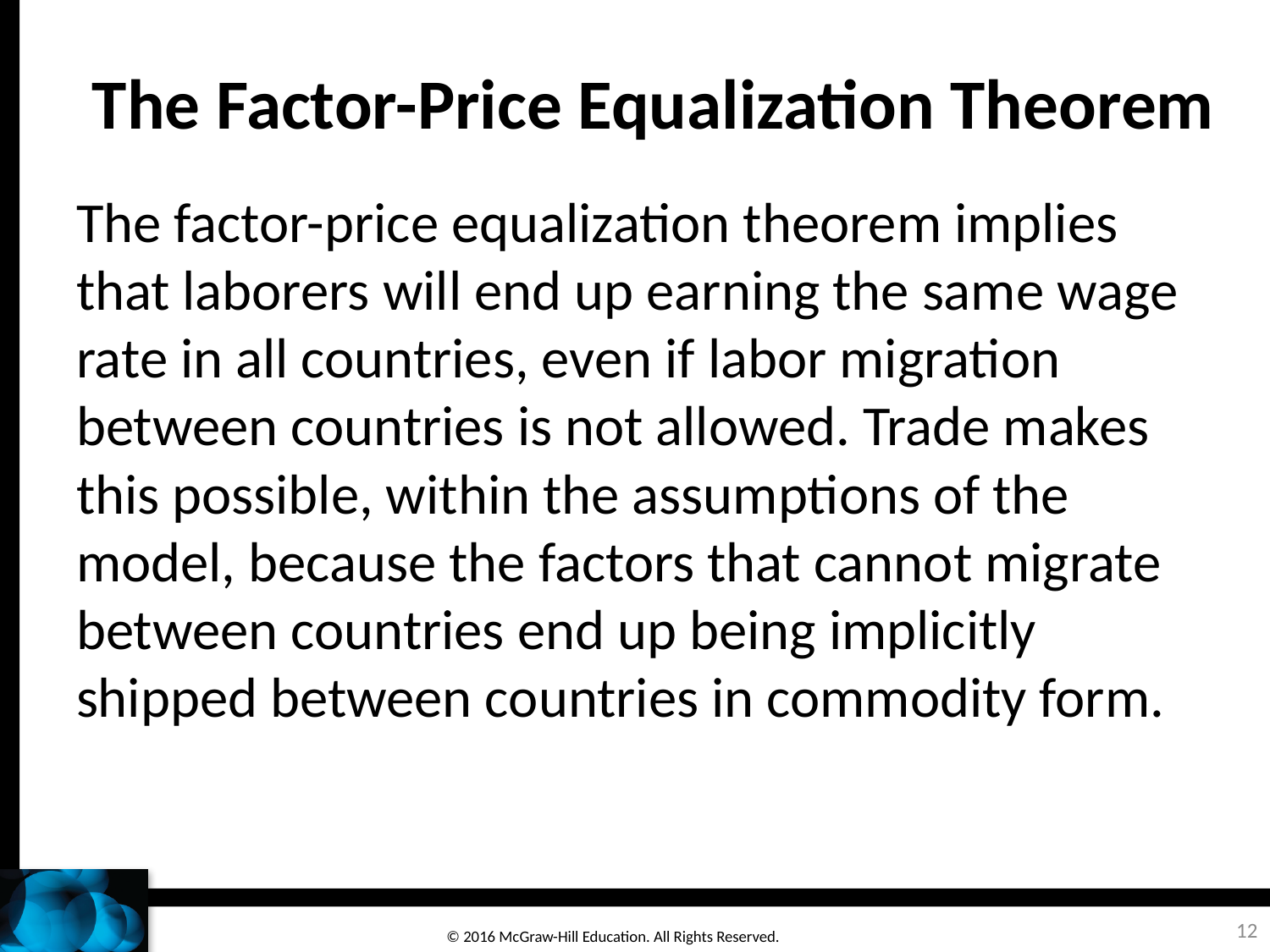

# The Factor-Price Equalization Theorem
The factor-price equalization theorem implies that laborers will end up earning the same wage rate in all countries, even if labor migration between countries is not allowed. Trade makes this possible, within the assumptions of the model, because the factors that cannot migrate between countries end up being implicitly shipped between countries in commodity form.
12
© 2016 McGraw-Hill Education. All Rights Reserved.